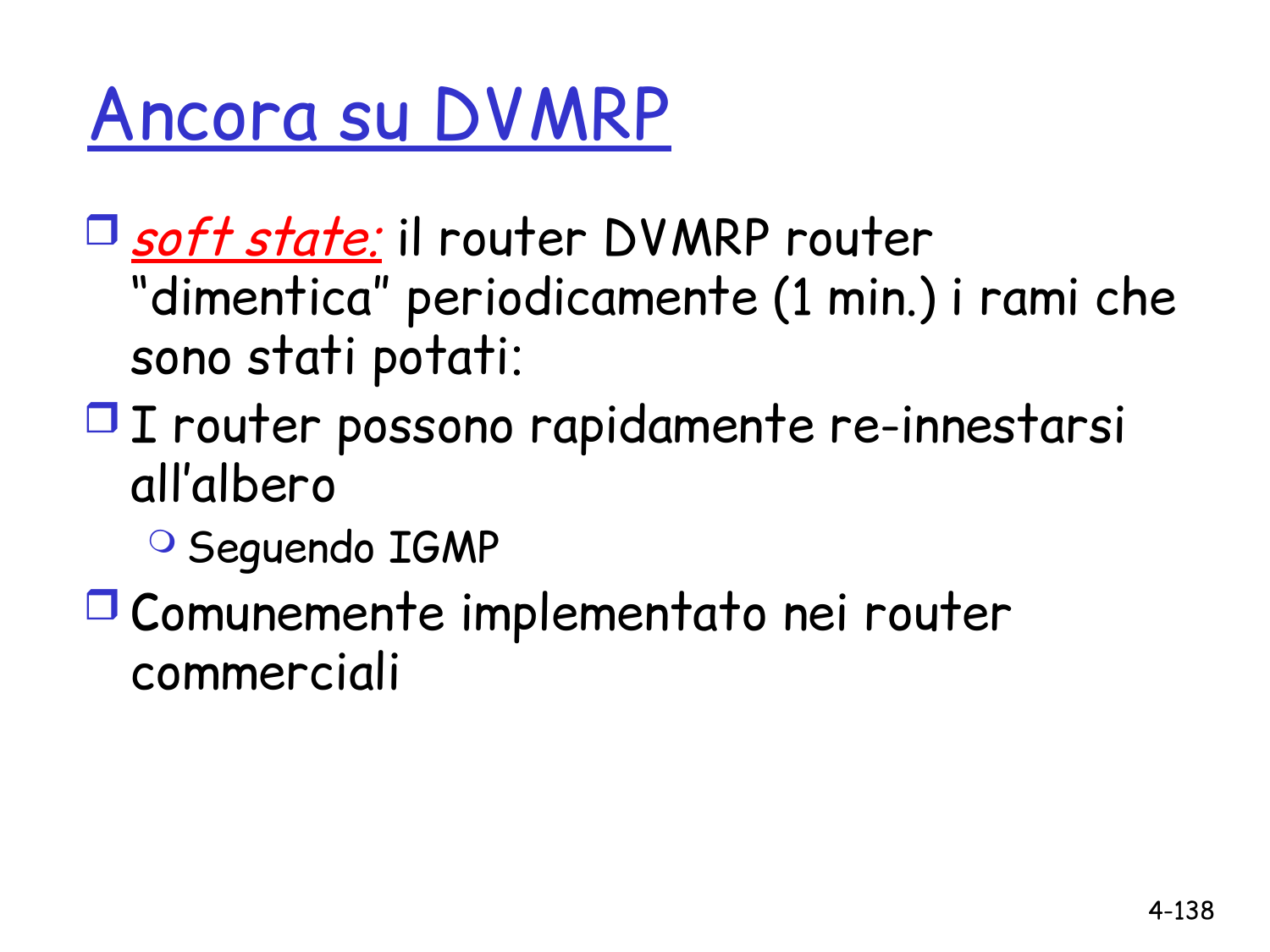

Ancora su DVMRP
soft state: il router DVMRP router “dimentica” periodicamente (1 min.) i rami che sono stati potati:
I router possono rapidamente re-innestarsi all’albero
Seguendo IGMP
Comunemente implementato nei router commerciali

4-138